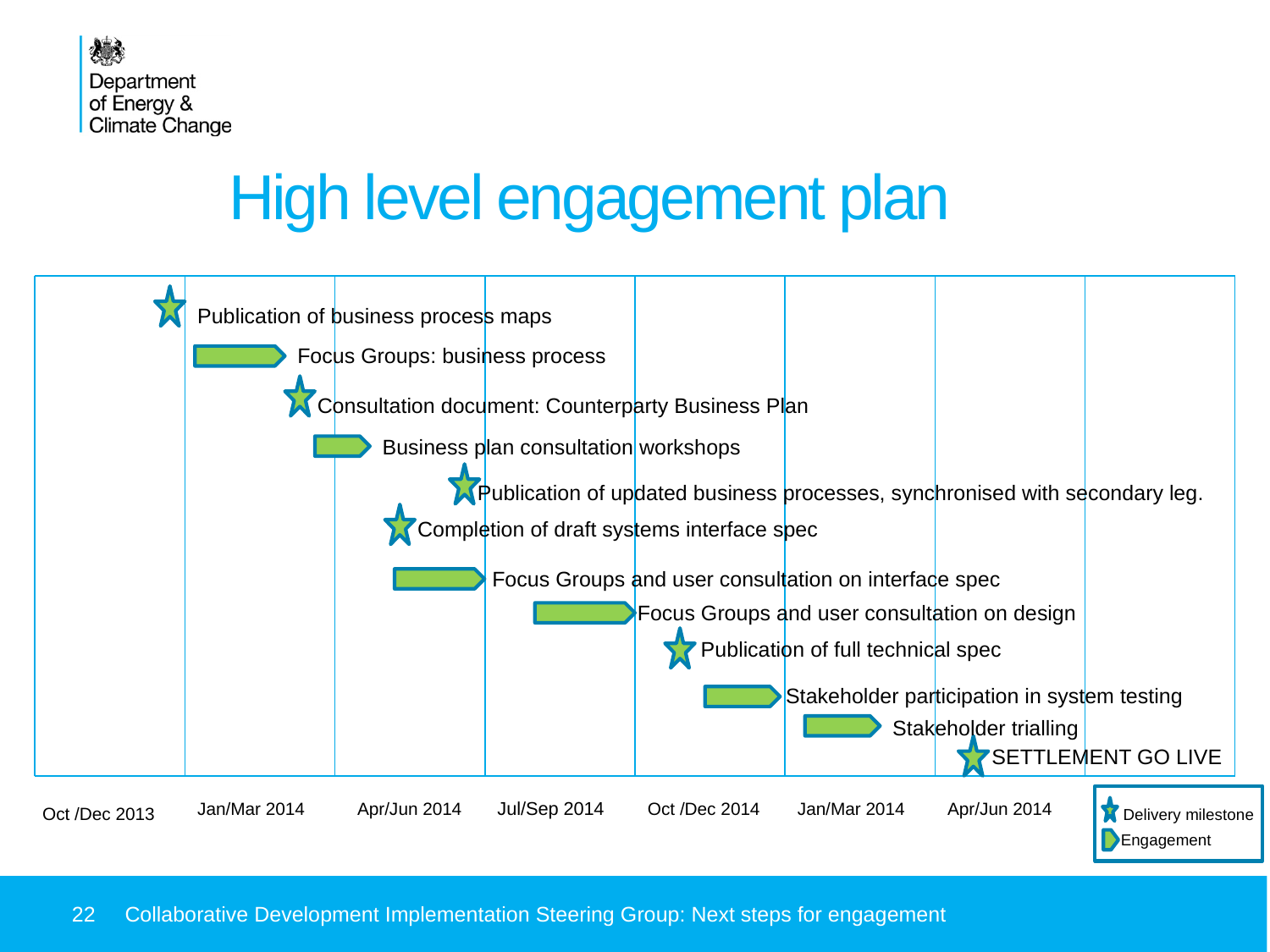

# High level engagement plan

Publication of business process maps
Focus Groups: business process

Consultation document: Counterparty Business Plan
Business plan consultation workshops

Publication of updated business processes, synchronised with secondary leg.

Completion of draft systems interface spec
Focus Groups and user consultation on interface spec

Focus Groups and user consultation on design

Publication of full technical spec
Stakeholder participation in system testing

Stakeholder trialling

 SETTLEMENT GO LIVE

Jul/Sep 2014
Jan/Mar 2014
Apr/Jun 2014
Oct /Dec 2014
Jan/Mar 2014
Apr/Jun 2014
Oct /Dec 2013

Delivery milestone
Engagement

22
Collaborative Development Implementation Steering Group: Next steps for engagement